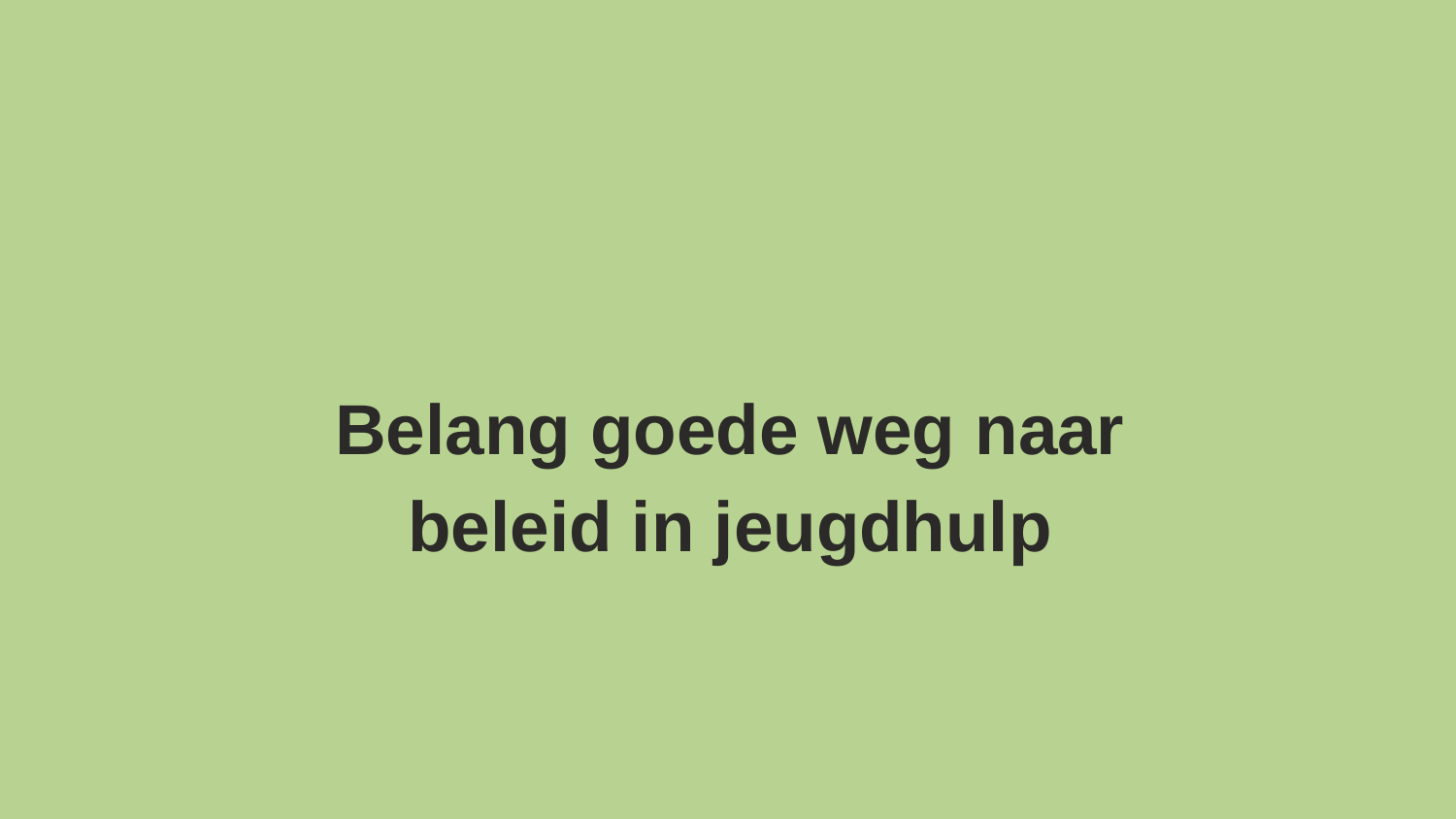

Belang goede weg naar beleid in jeugdhulp